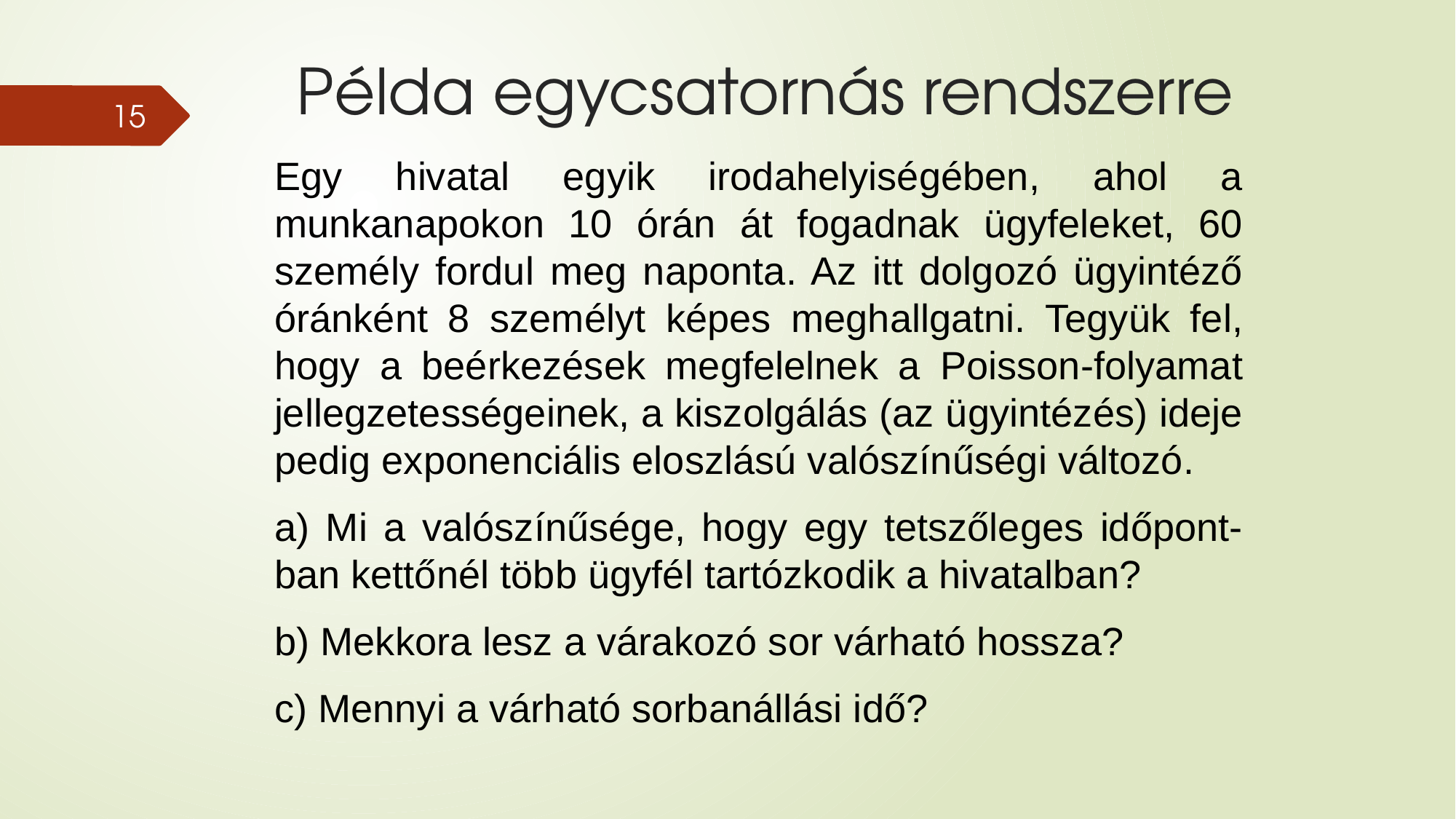

# Példa egycsatornás rendszerre
15
Egy hivatal egyik irodahelyiségében, ahol a munkanapokon 10 órán át fogadnak ügyfeleket, 60 személy fordul meg naponta. Az itt dolgozó ügyintéző óránként 8 személyt képes meghallgatni. Tegyük fel, hogy a beérkezések megfelelnek a Poisson-folyamat jellegzetességeinek, a kiszolgálás (az ügyintézés) ideje pedig exponenciális eloszlású valószínűségi változó.
 Mi a valószínűsége, hogy egy tetszőleges időpont-ban kettőnél több ügyfél tartózkodik a hivatalban?
 Mekkora lesz a várakozó sor várható hossza?
 Mennyi a várható sorbanállási idő?